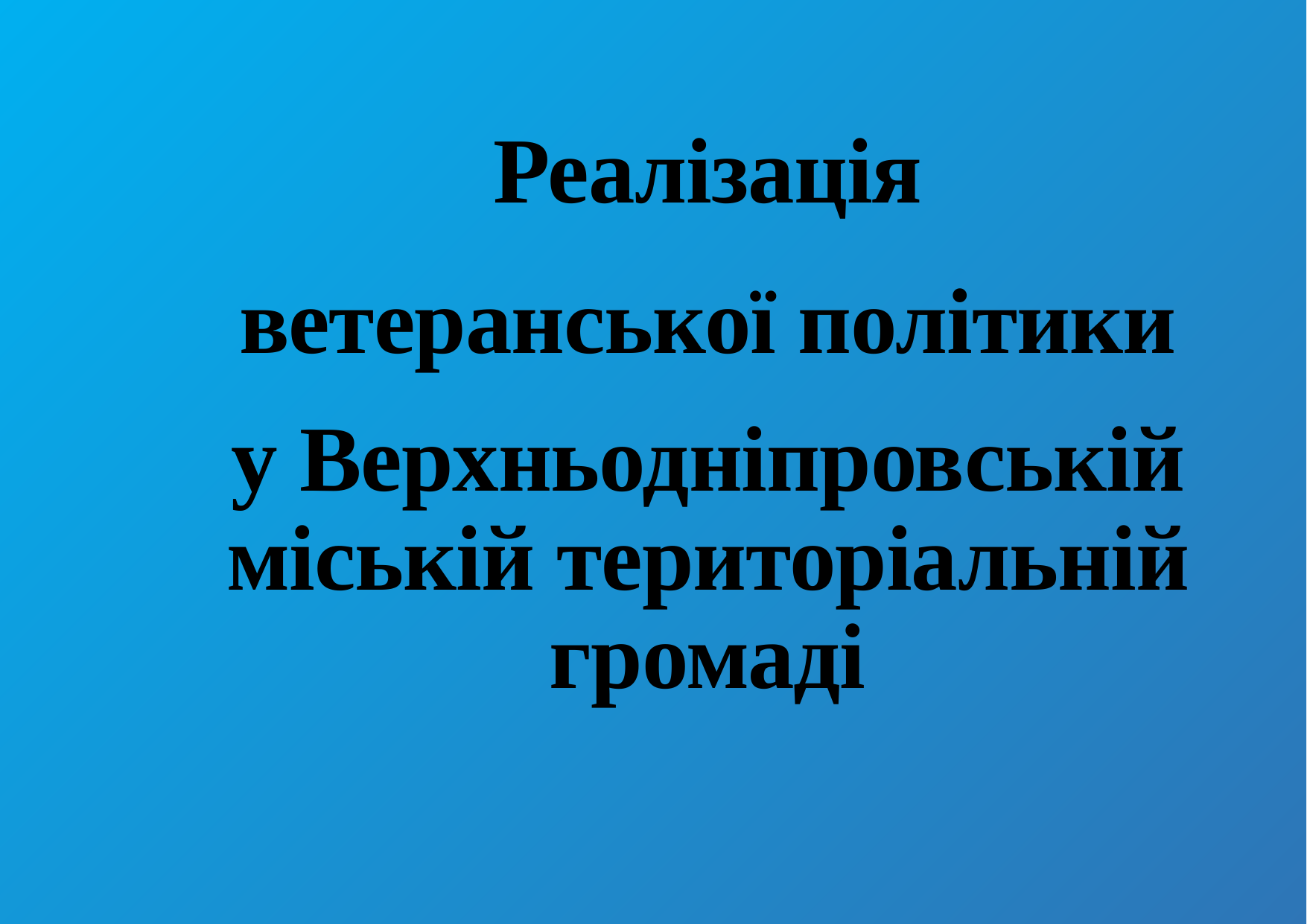

Реалізація
ветеранської політики
у Верхньодніпровській міській територіальній громаді